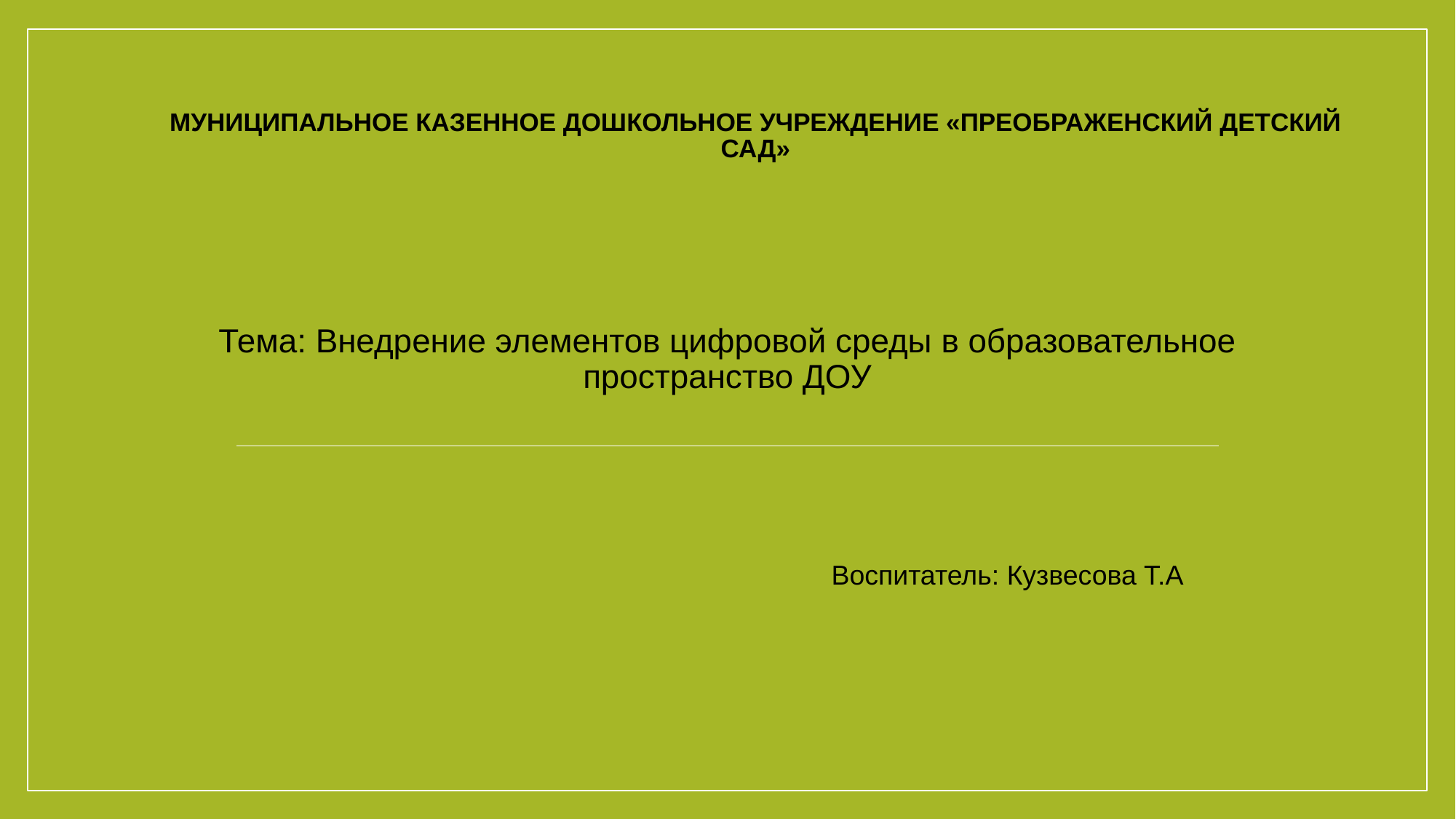

# Муниципальное казенное дошкольное учреждение «преображенский детский сад»

Тема: Внедрение элементов цифровой среды в образовательное пространство ДОУ
Воспитатель: Кузвесова Т.А